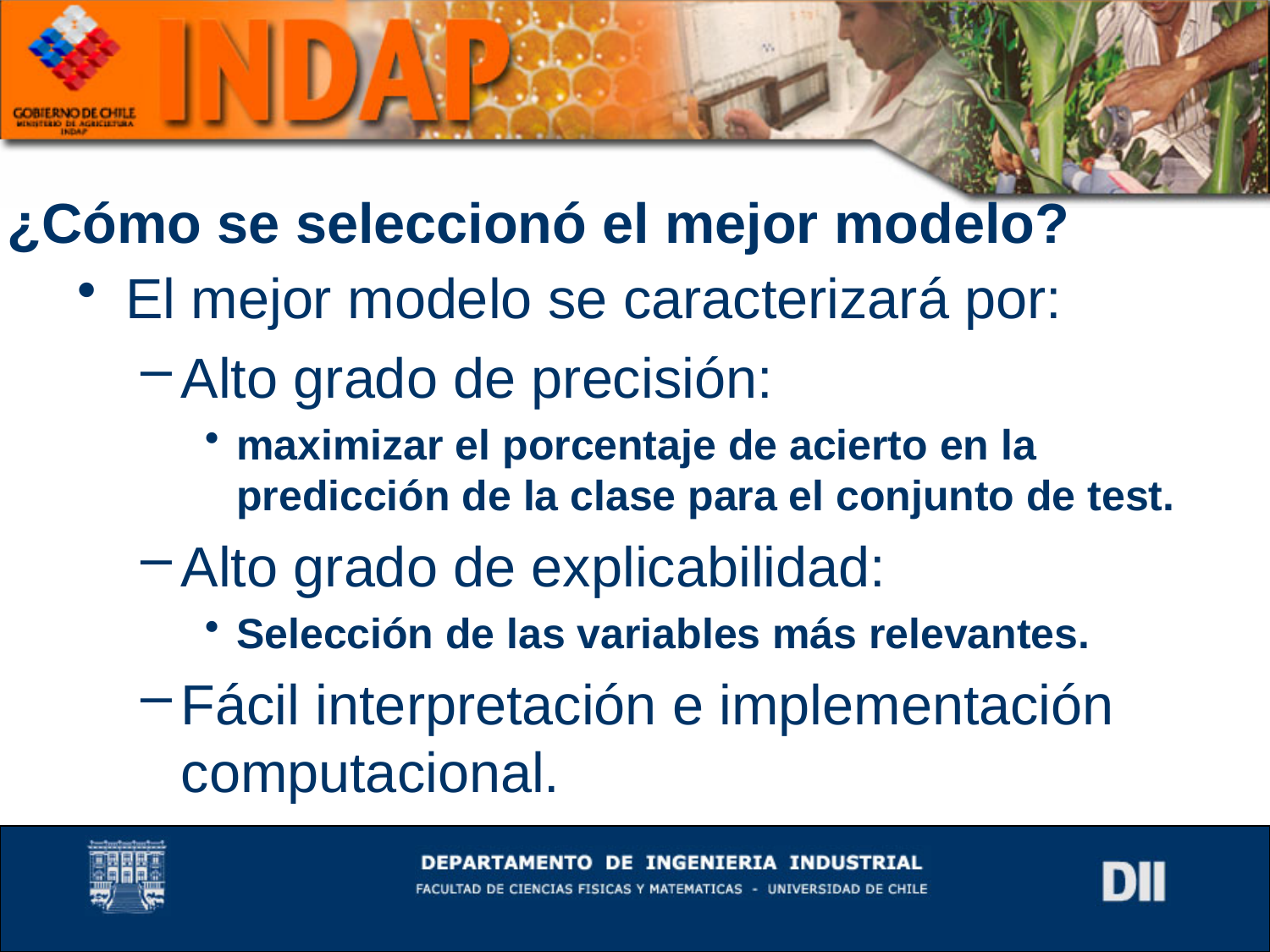

# ¿Cómo se seleccionó el mejor modelo?
El mejor modelo se caracterizará por:
Alto grado de precisión:
maximizar el porcentaje de acierto en la predicción de la clase para el conjunto de test.
Alto grado de explicabilidad:
Selección de las variables más relevantes.
Fácil interpretación e implementación computacional.